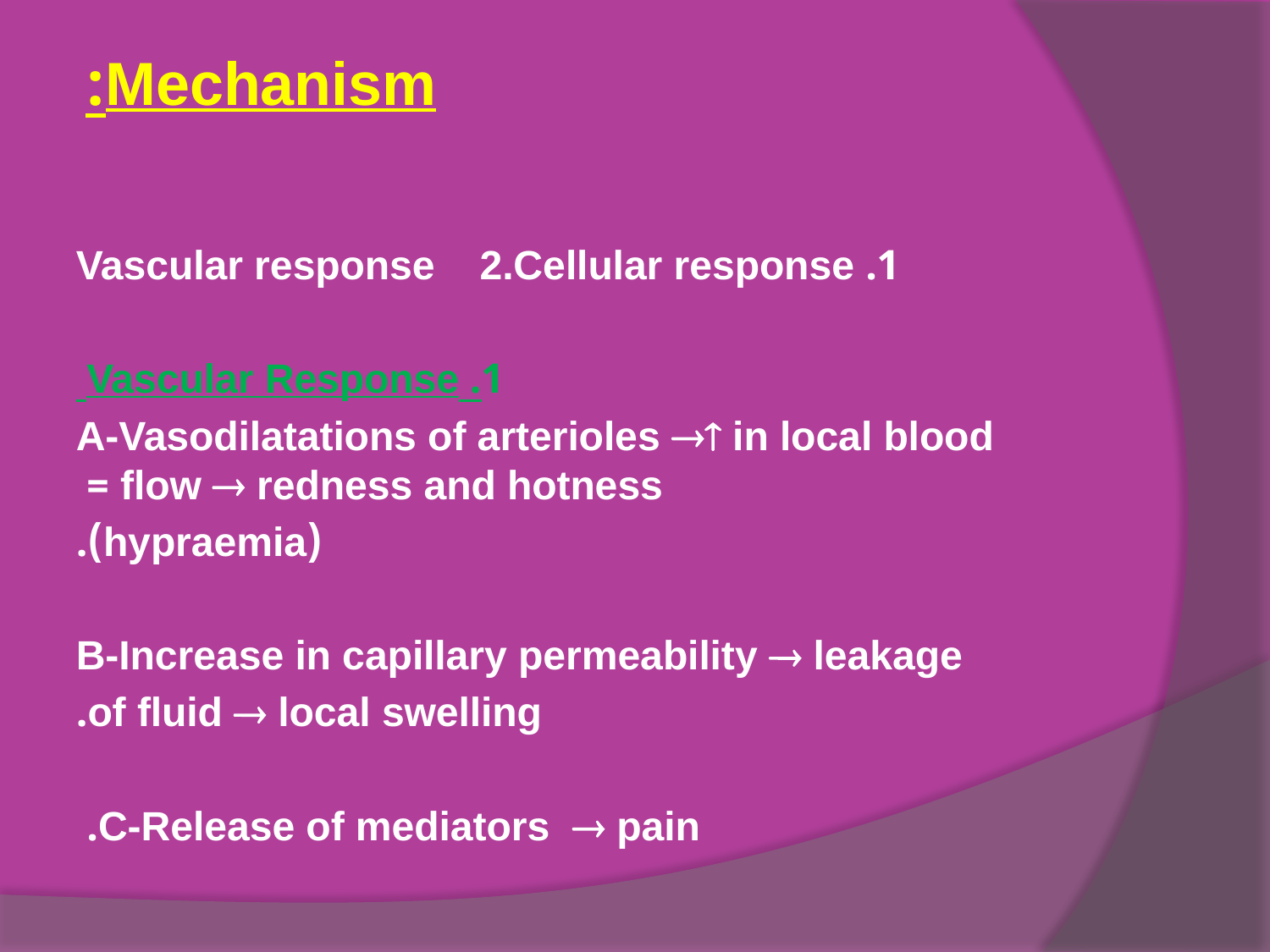

# Mechanism:
1. Vascular response    2.Cellular response

1. Vascular Response
A-Vasodilatations of arterioles →↑ in local blood flow → redness and hotness =
(hypraemia).

B-Increase in capillary permeability → leakage
of fluid → local swelling.

C-Release of mediators  → pain.